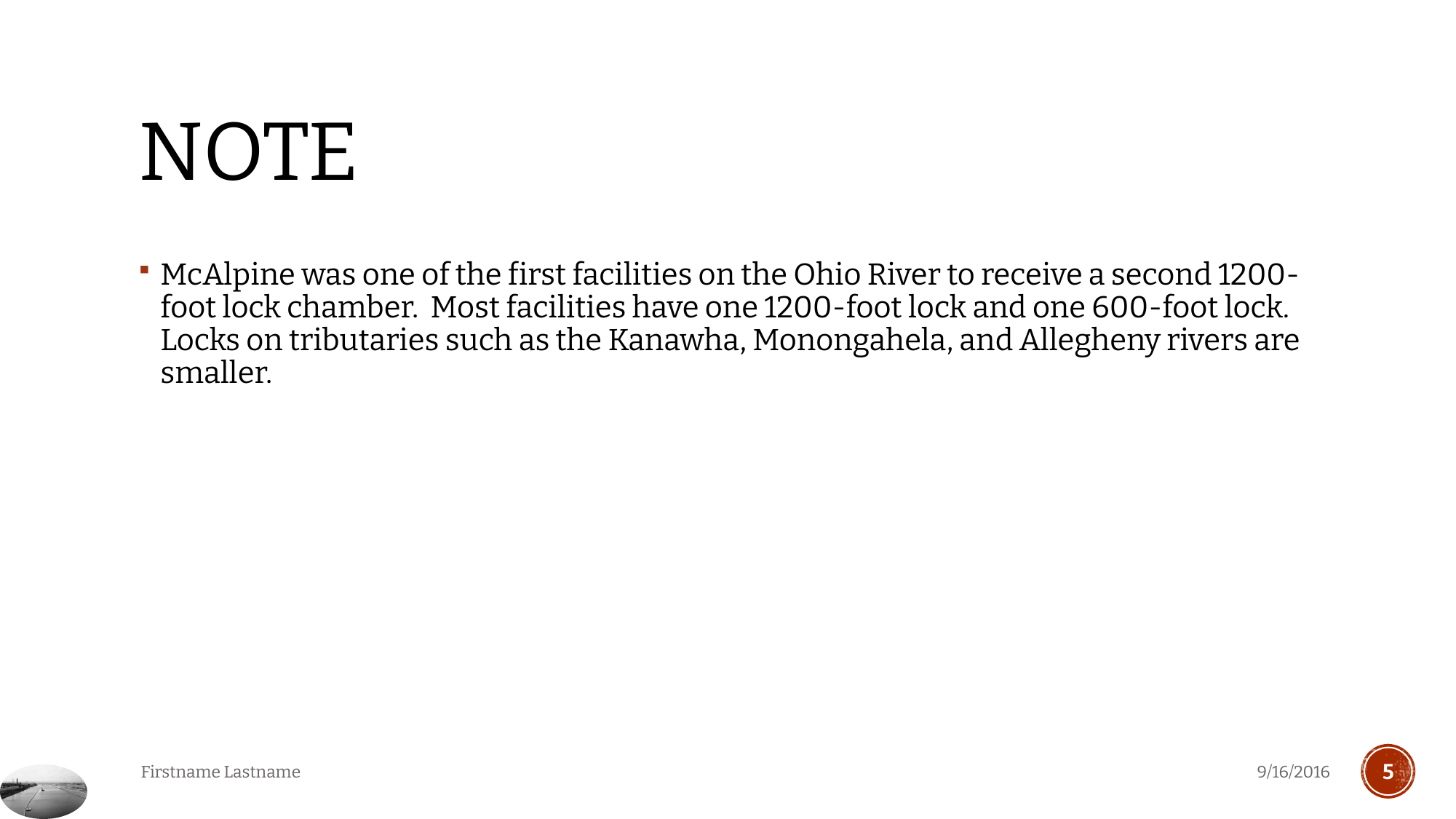

# Note
McAlpine was one of the first facilities on the Ohio River to receive a second 1200-foot lock chamber.  Most facilities have one 1200-foot lock and one 600-foot lock.  Locks on tributaries such as the Kanawha, Monongahela, and Allegheny rivers are smaller.
Firstname Lastname
9/16/2016
5